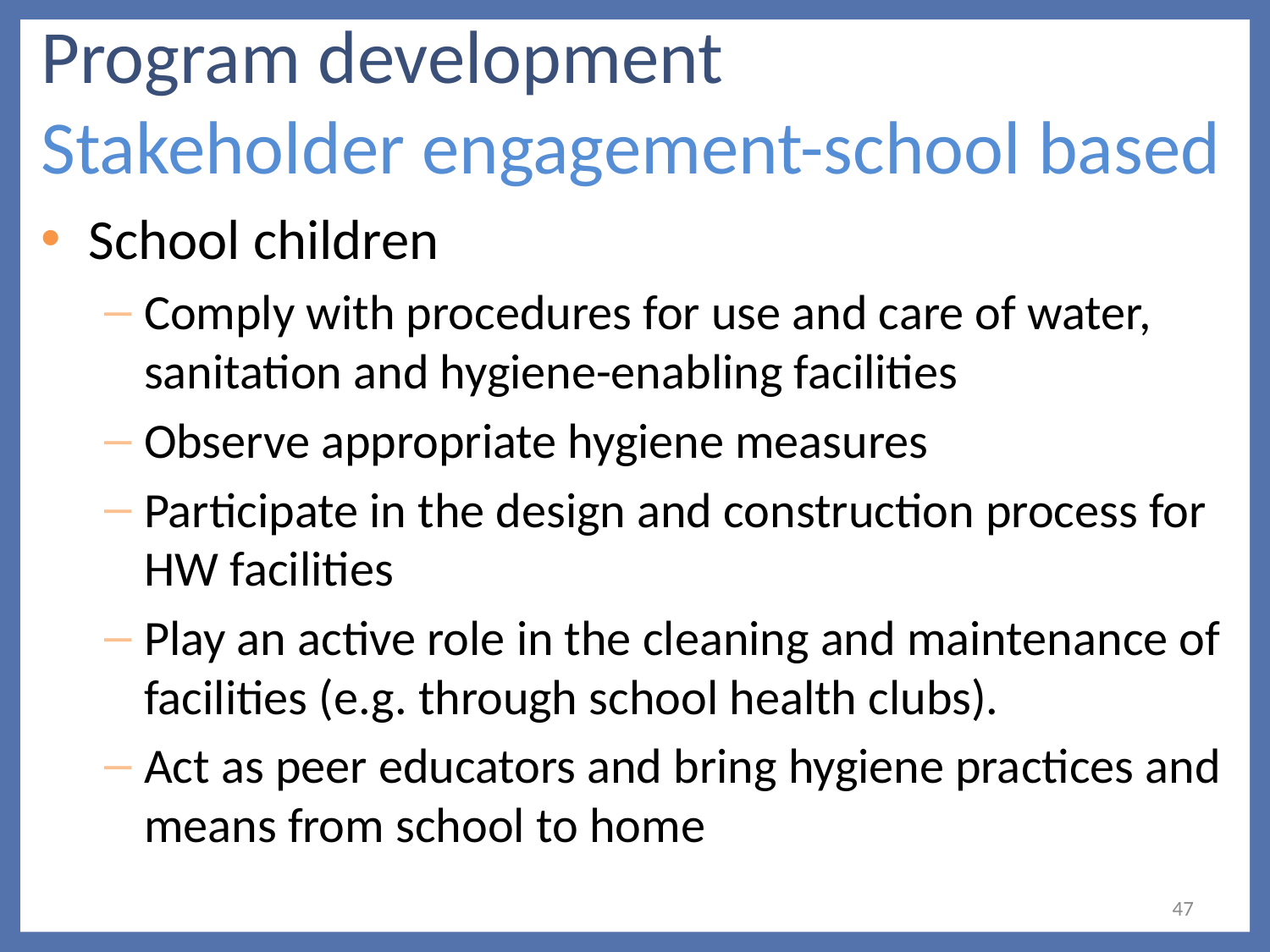

# Program development Stakeholder engagement-school based
School children
Comply with procedures for use and care of water, sanitation and hygiene-enabling facilities
Observe appropriate hygiene measures
Participate in the design and construction process for HW facilities
Play an active role in the cleaning and maintenance of facilities (e.g. through school health clubs).
Act as peer educators and bring hygiene practices and means from school to home

47